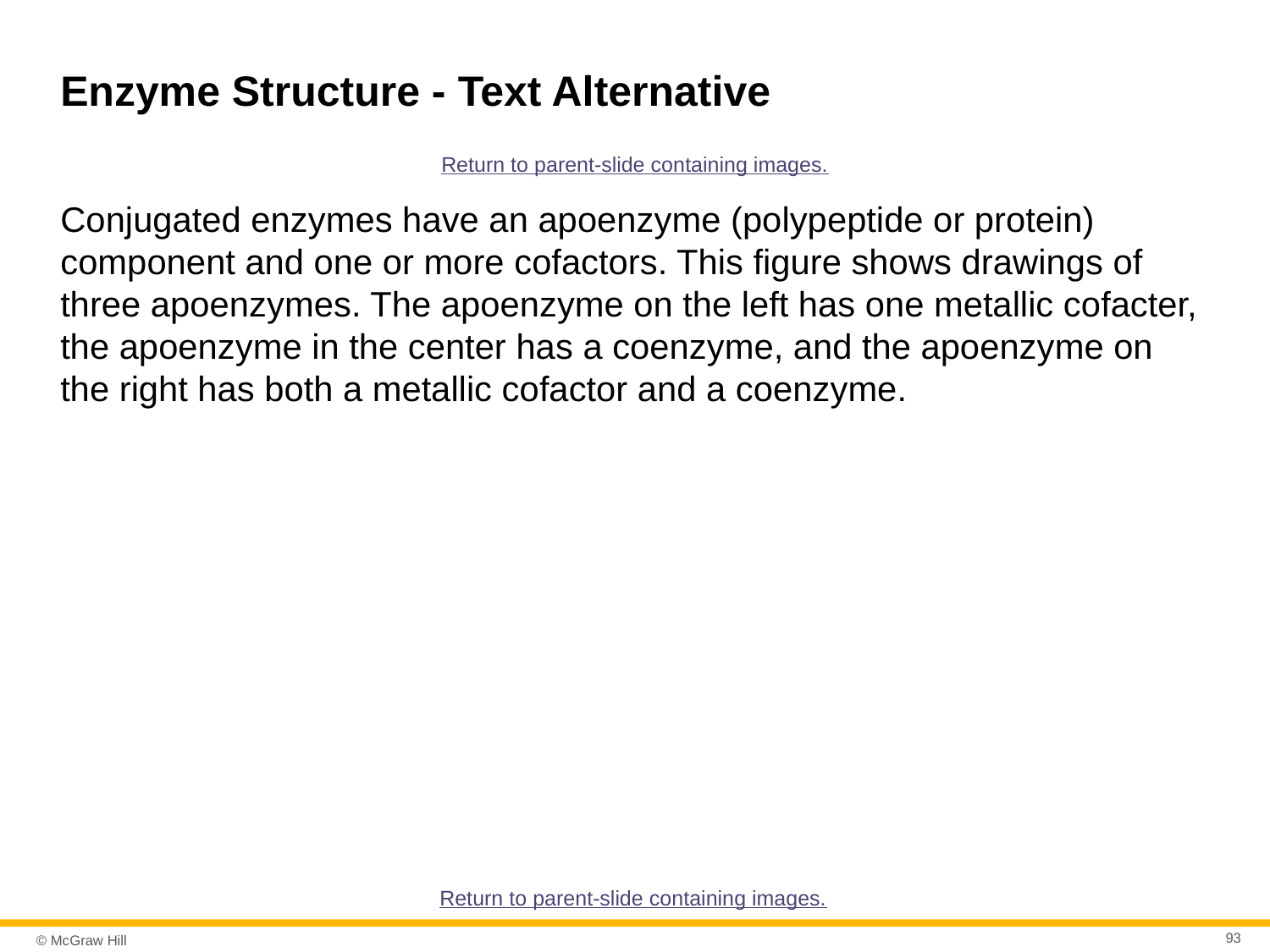

# Enzyme Structure - Text Alternative
Return to parent-slide containing images.
Conjugated enzymes have an apoenzyme (polypeptide or protein) component and one or more cofactors. This figure shows drawings of three apoenzymes. The apoenzyme on the left has one metallic cofacter, the apoenzyme in the center has a coenzyme, and the apoenzyme on the right has both a metallic cofactor and a coenzyme.
Return to parent-slide containing images.